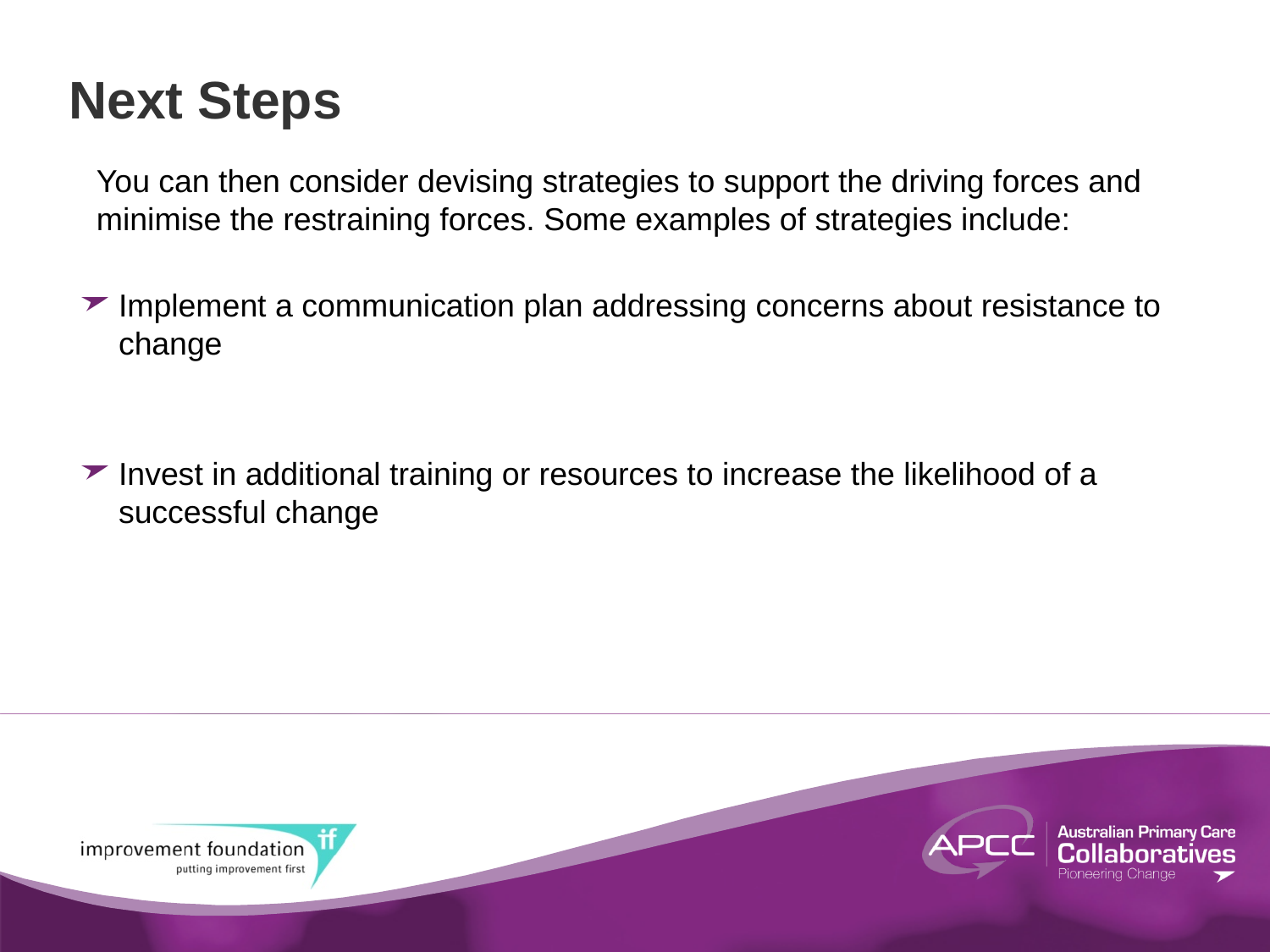

# Next Steps
You can then consider devising strategies to support the driving forces and minimise the restraining forces. Some examples of strategies include:

Implement a communication plan addressing concerns about resistance to change

Invest in additional training or resources to increase the likelihood of a successful change